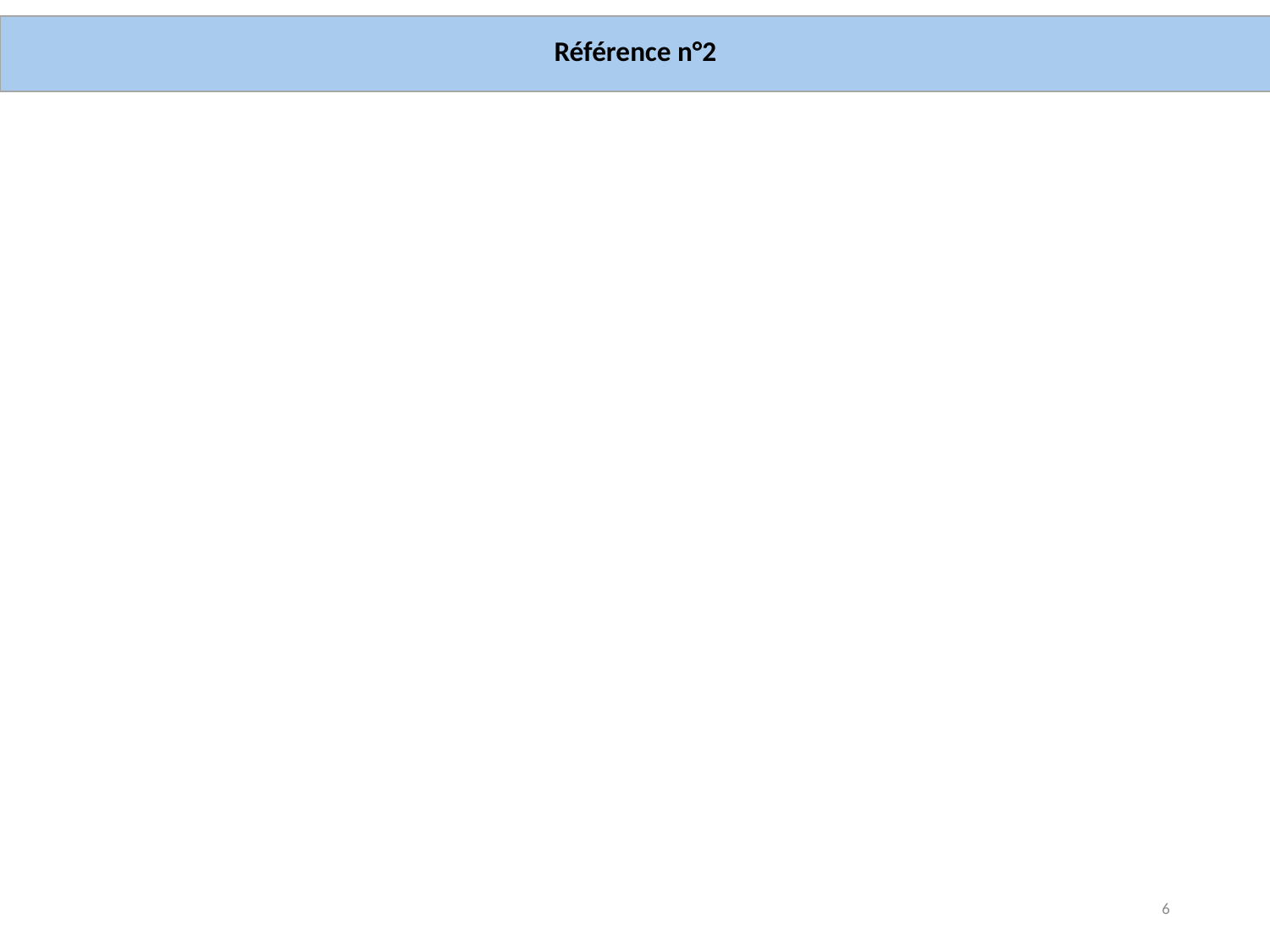

| Référence n°2 |
| --- |
6